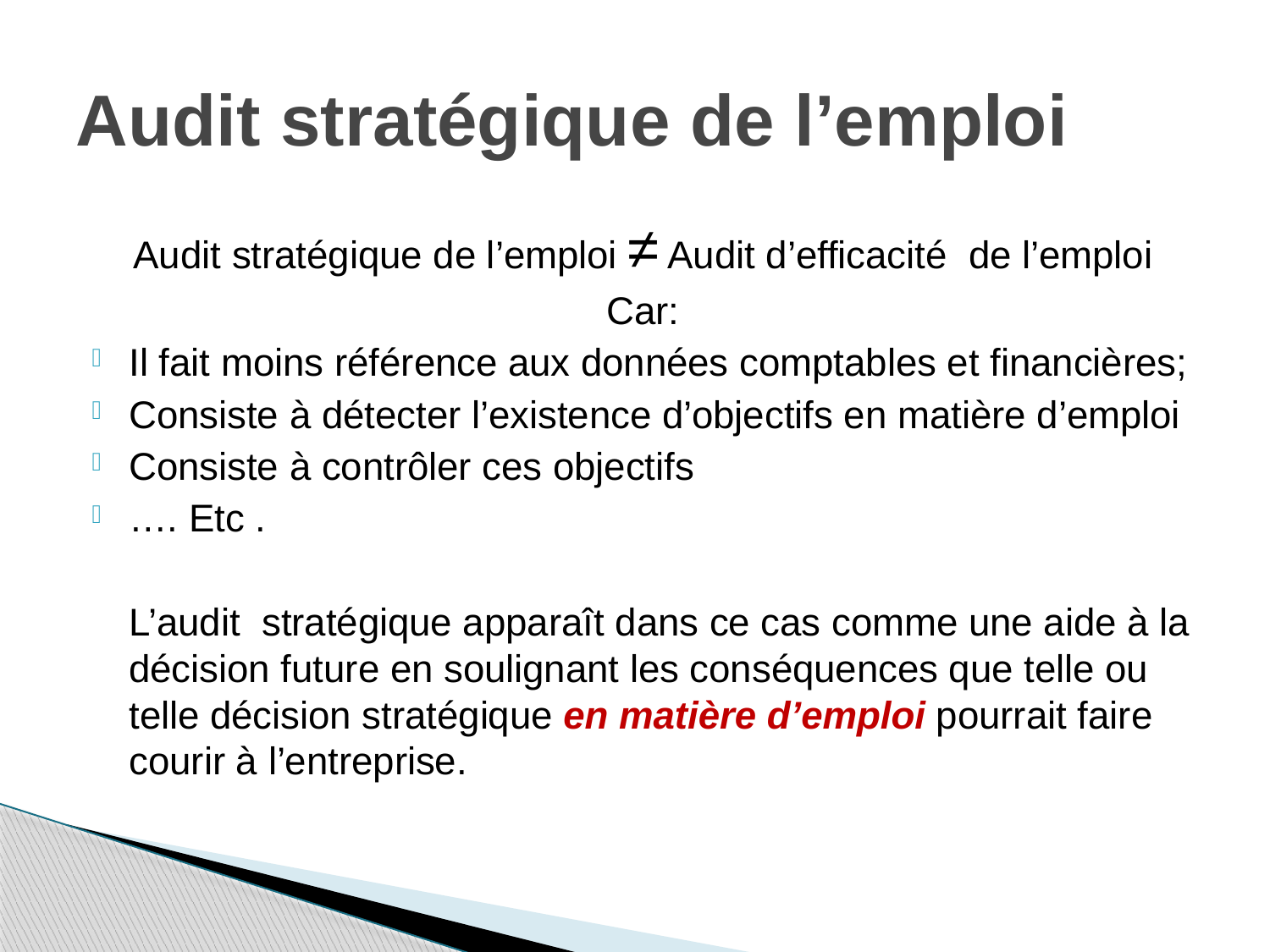

# Audit stratégique de l’emploi
Audit stratégique de l’emploi ≠ Audit d’efficacité  de l’emploi
Car:
Il fait moins référence aux données comptables et financières;
Consiste à détecter l’existence d’objectifs en matière d’emploi
Consiste à contrôler ces objectifs
…. Etc .

	L’audit  stratégique apparaît dans ce cas comme une aide à la décision future en soulignant les conséquences que telle ou telle décision stratégique en matière d’emploi pourrait faire courir à l’entreprise.